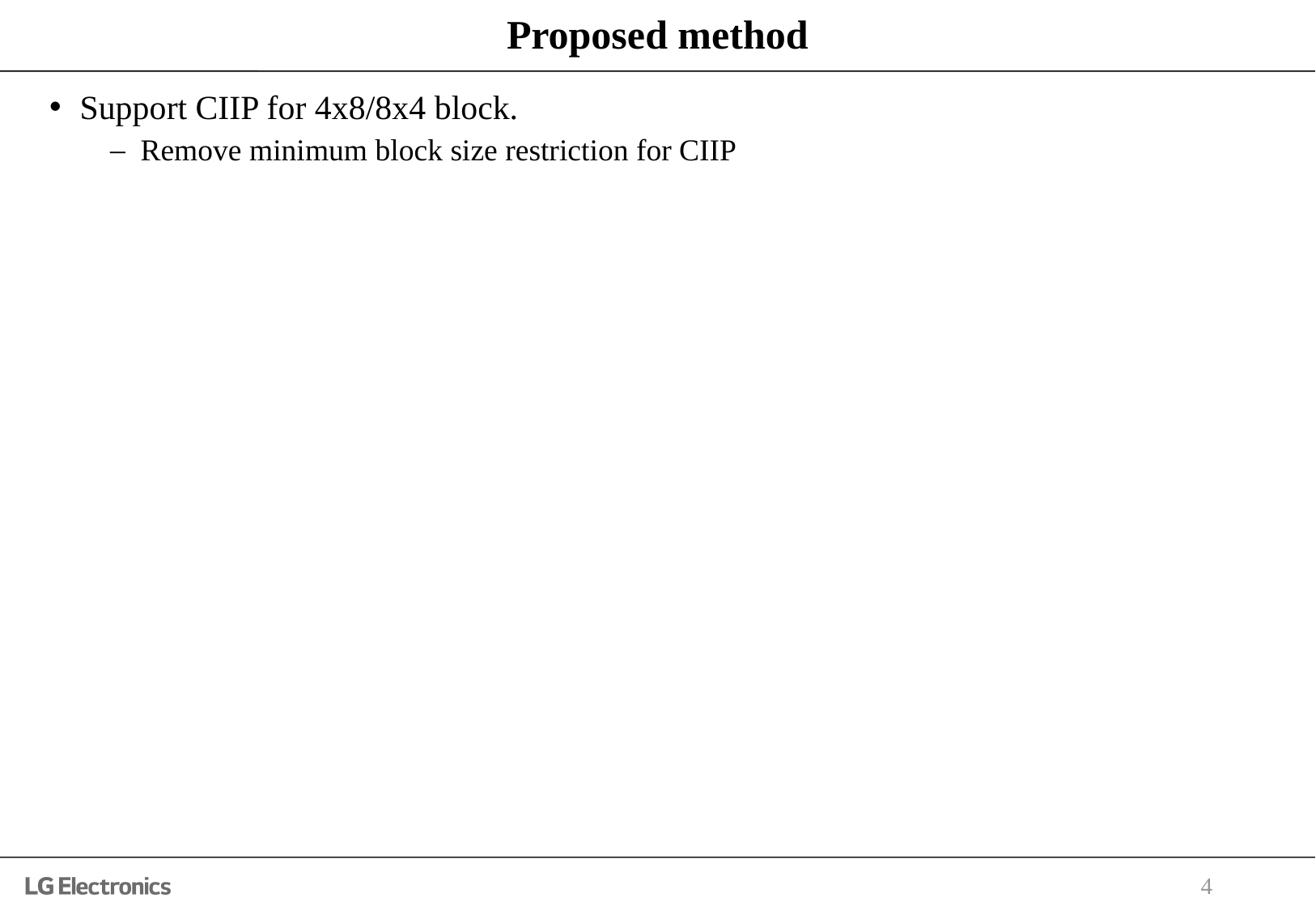

# Proposed method
Support CIIP for 4x8/8x4 block.
Remove minimum block size restriction for CIIP
4